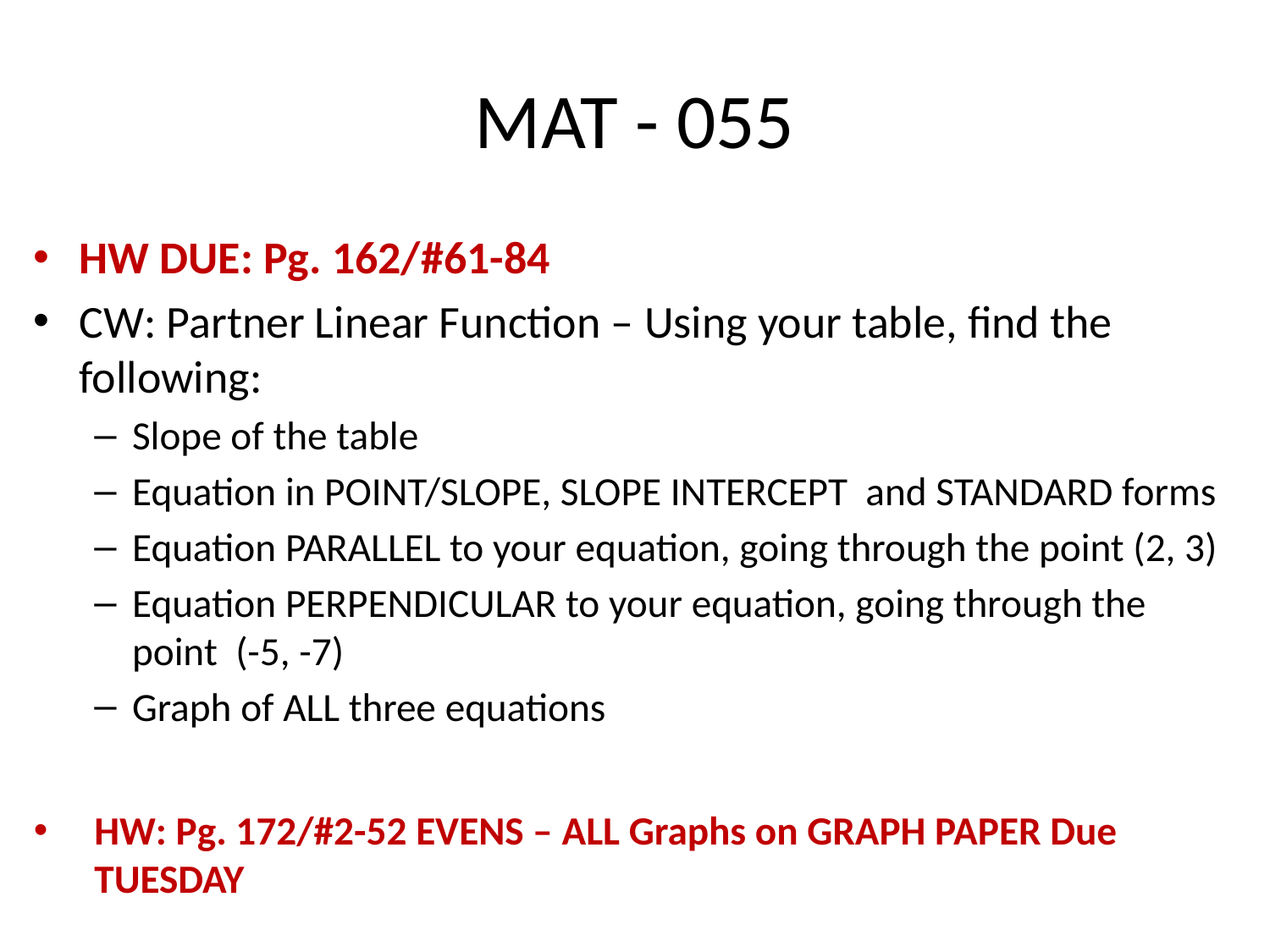

# MAT - 055
HW DUE: Pg. 162/#61-84
CW: Partner Linear Function – Using your table, find the following:
Slope of the table
Equation in POINT/SLOPE, SLOPE INTERCEPT  and STANDARD forms
Equation PARALLEL to your equation, going through the point (2, 3)
Equation PERPENDICULAR to your equation, going through the point  (-5, -7)
Graph of ALL three equations

HW: Pg. 172/#2-52 EVENS – ALL Graphs on GRAPH PAPER Due TUESDAY